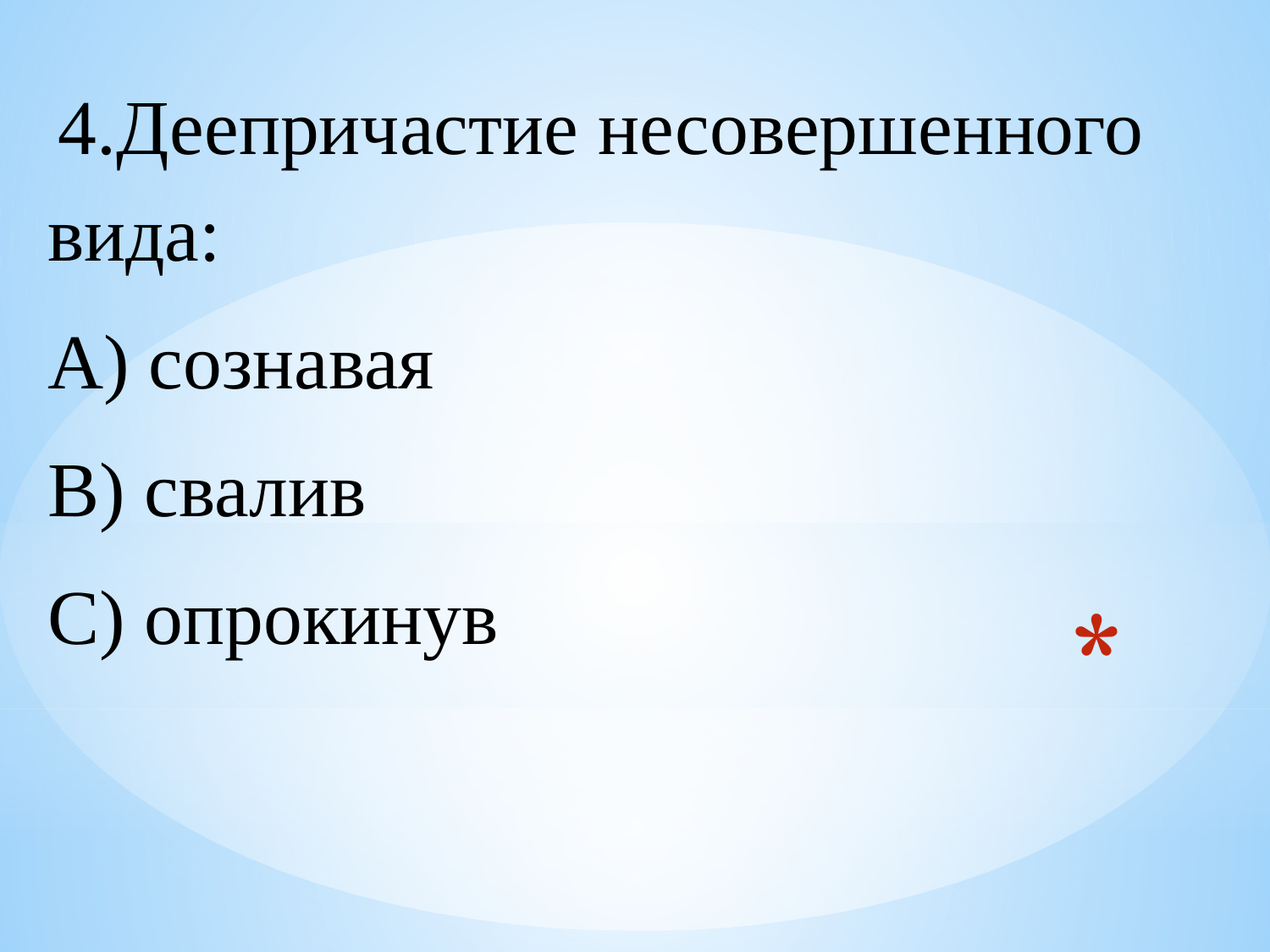

4.Деепричастие несовершенного вида:
А) сознавая
В) свалив
С) опрокинув
#